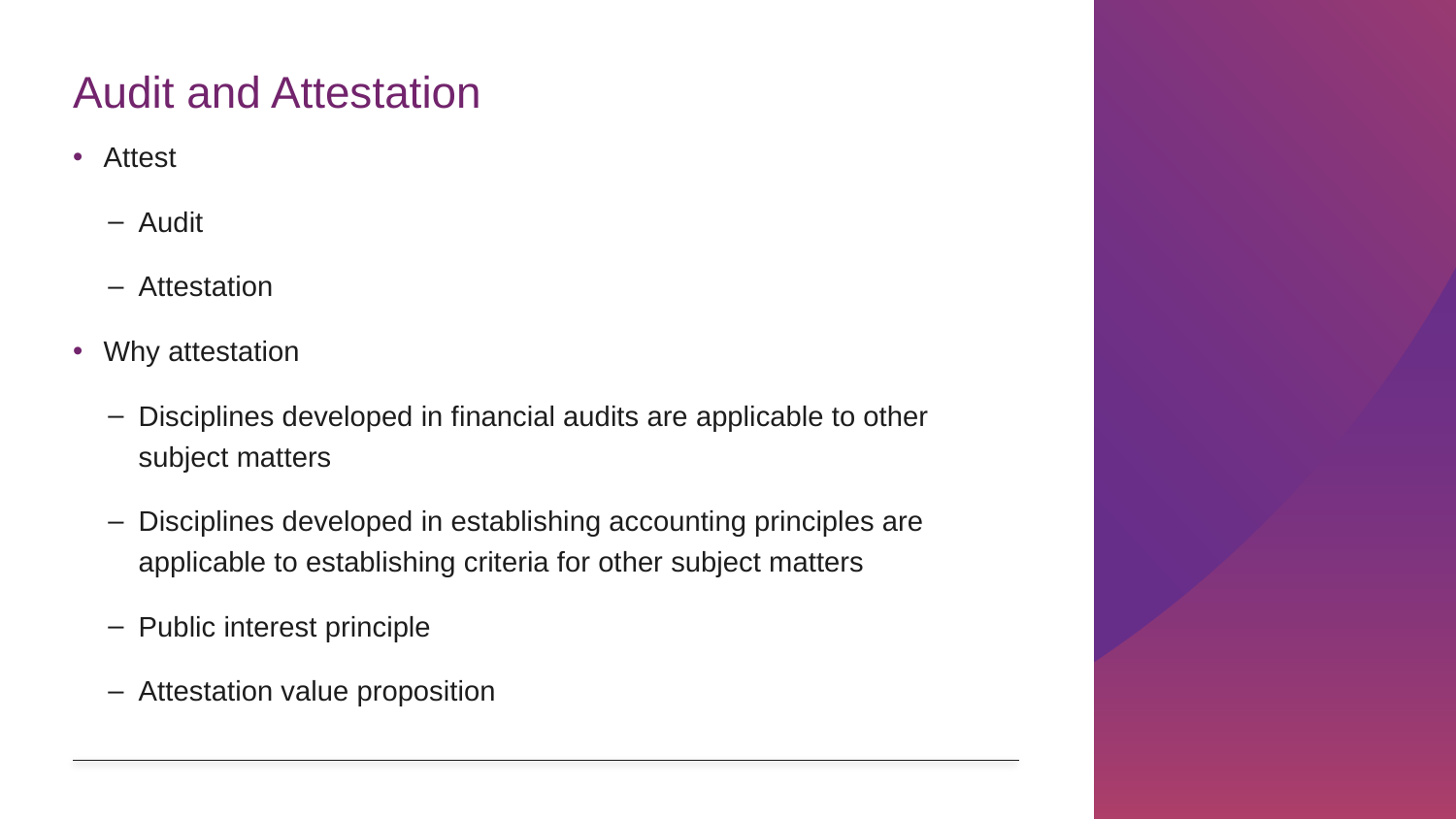

# Audit and Attestation
Attest
Audit
Attestation
Why attestation
Disciplines developed in financial audits are applicable to other subject matters
Disciplines developed in establishing accounting principles are applicable to establishing criteria for other subject matters
Public interest principle
Attestation value proposition